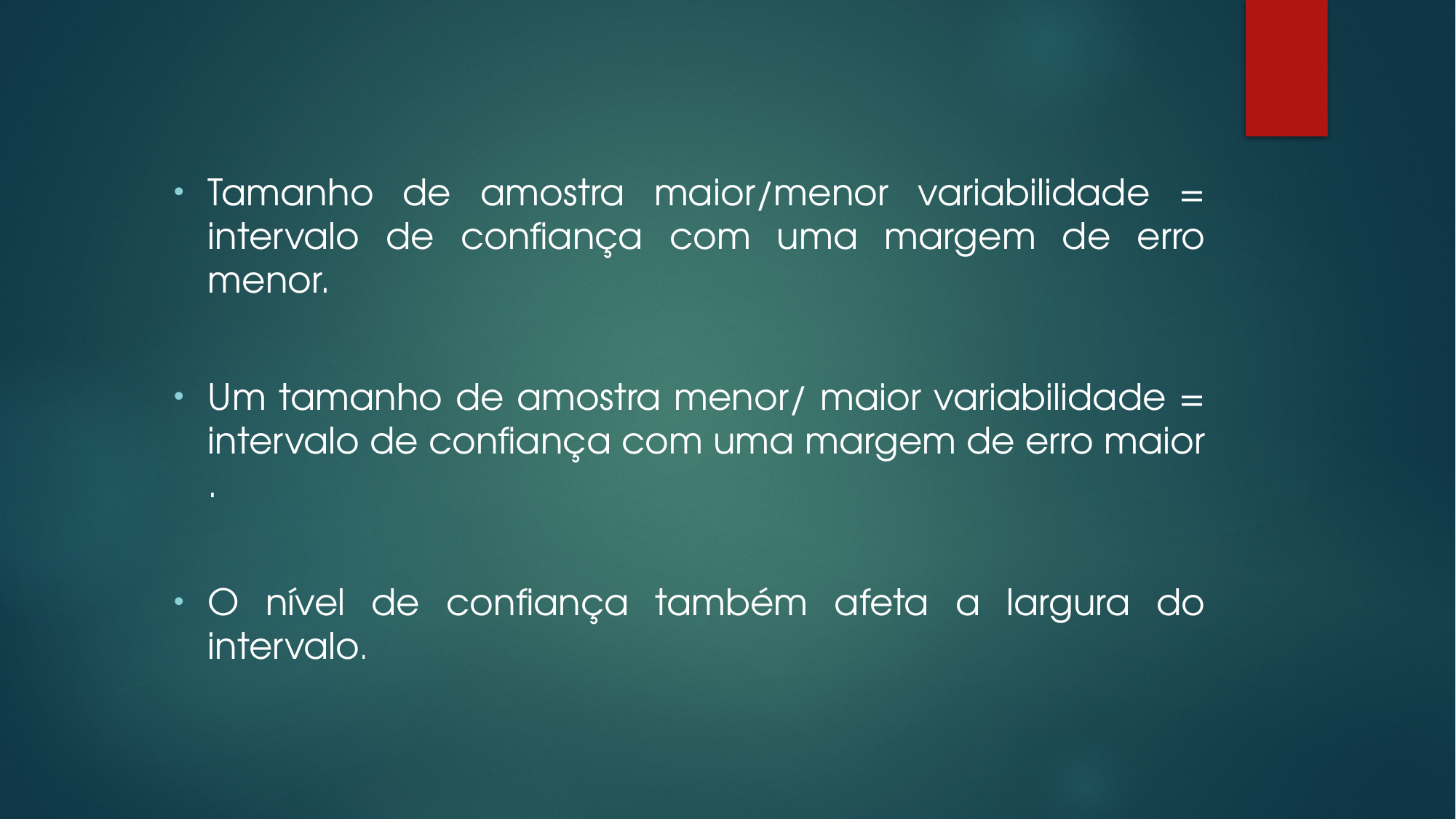

Tamanho de amostra maior/menor variabilidade = intervalo de confiança com uma margem de erro menor.

Um tamanho de amostra menor/ maior variabilidade = intervalo de confiança com uma margem de erro maior .

O nível de confiança também afeta a largura do intervalo.